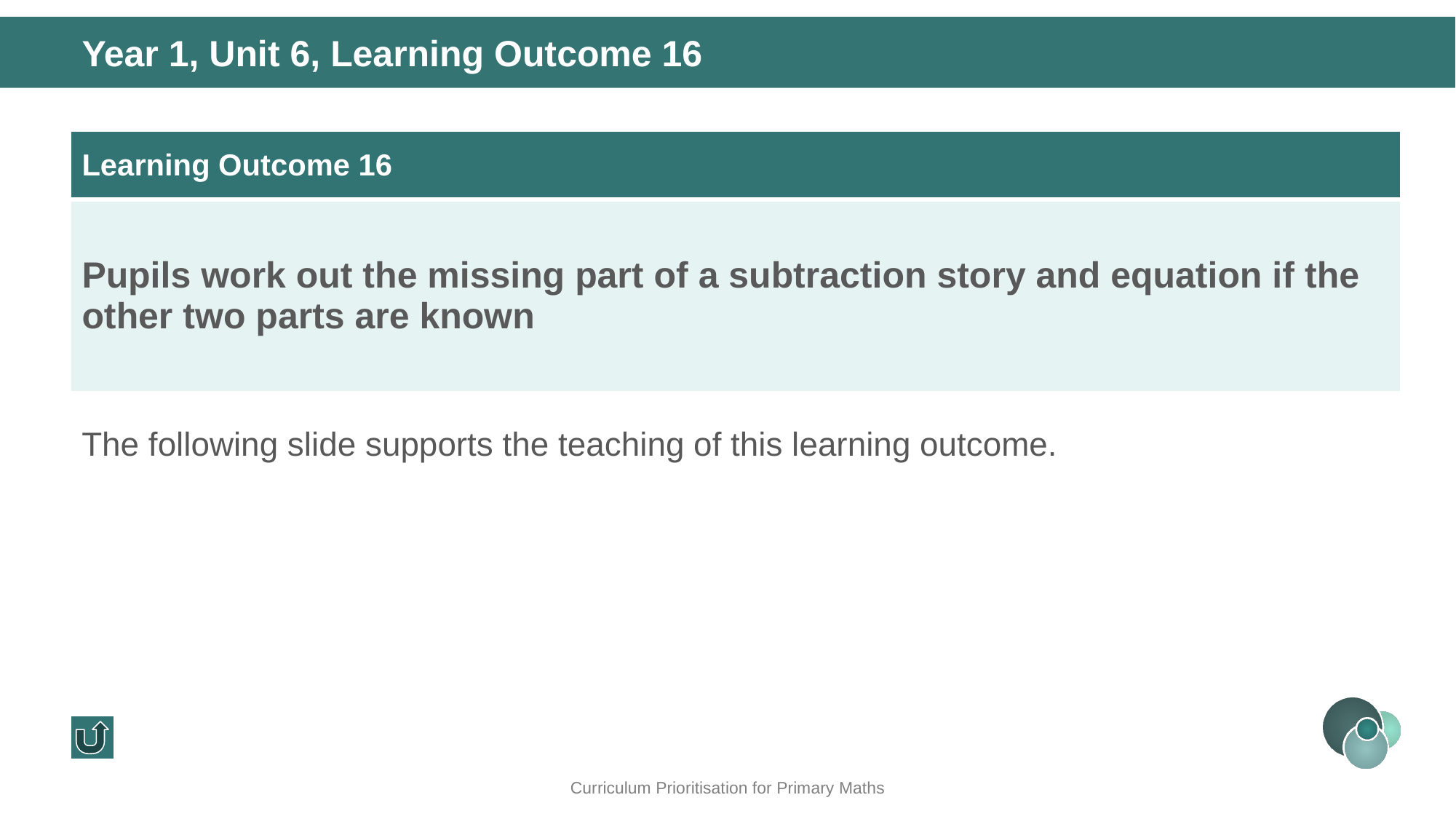

Year 1, Unit 6, Learning Outcome 16
| Learning Outcome 16 |
| --- |
| Pupils work out the missing part of a subtraction story and equation if the other two parts are known |
The following slide supports the teaching of this learning outcome.

Curriculum Prioritisation for Primary Maths